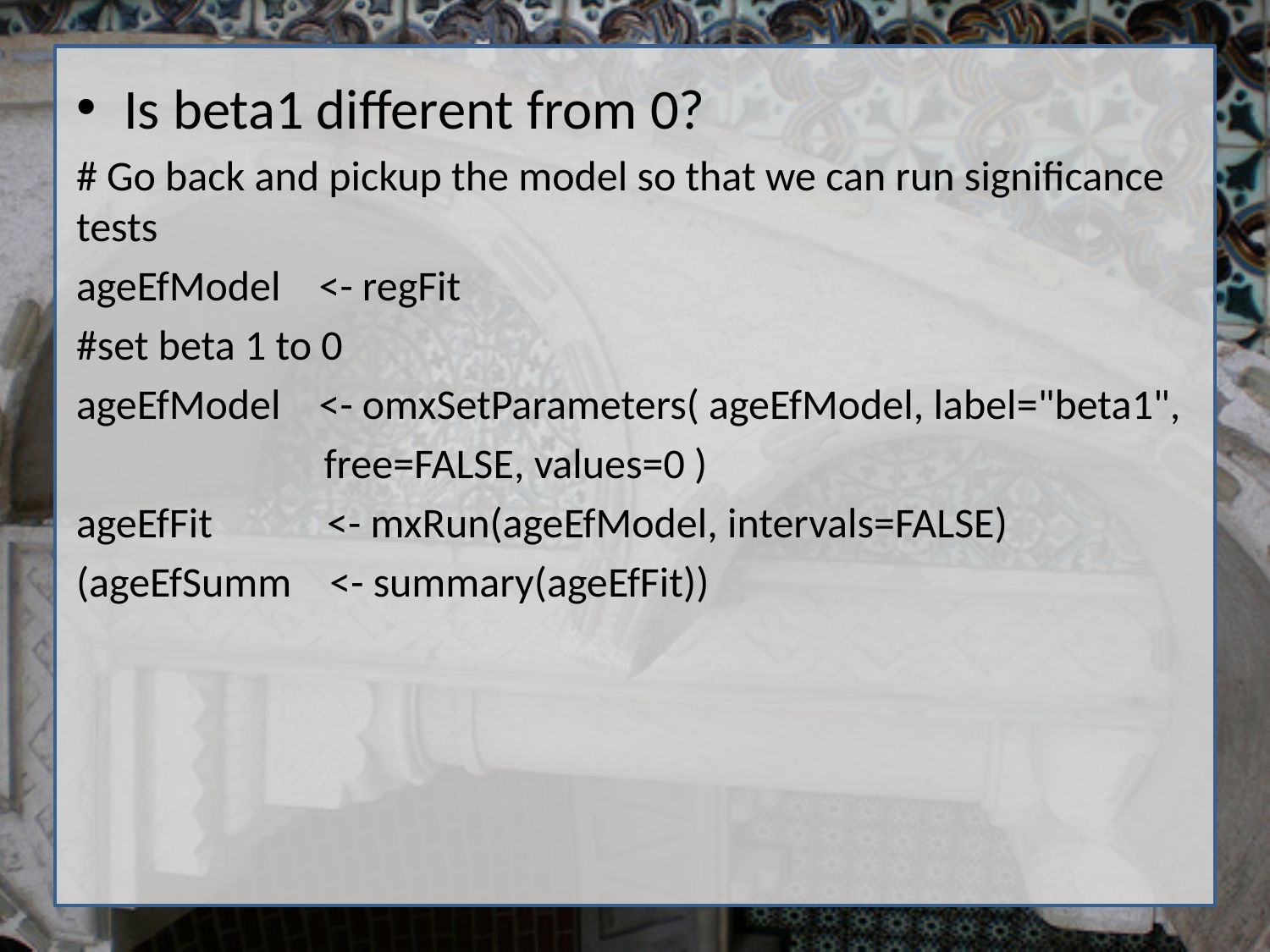

Is beta1 different from 0?
# Go back and pickup the model so that we can run significance tests
ageEfModel    <- regFit
#set beta 1 to 0
ageEfModel    <- omxSetParameters( ageEfModel, label="beta1",
                          free=FALSE, values=0 )
ageEfFit            <- mxRun(ageEfModel, intervals=FALSE)
(ageEfSumm    <- summary(ageEfFit))